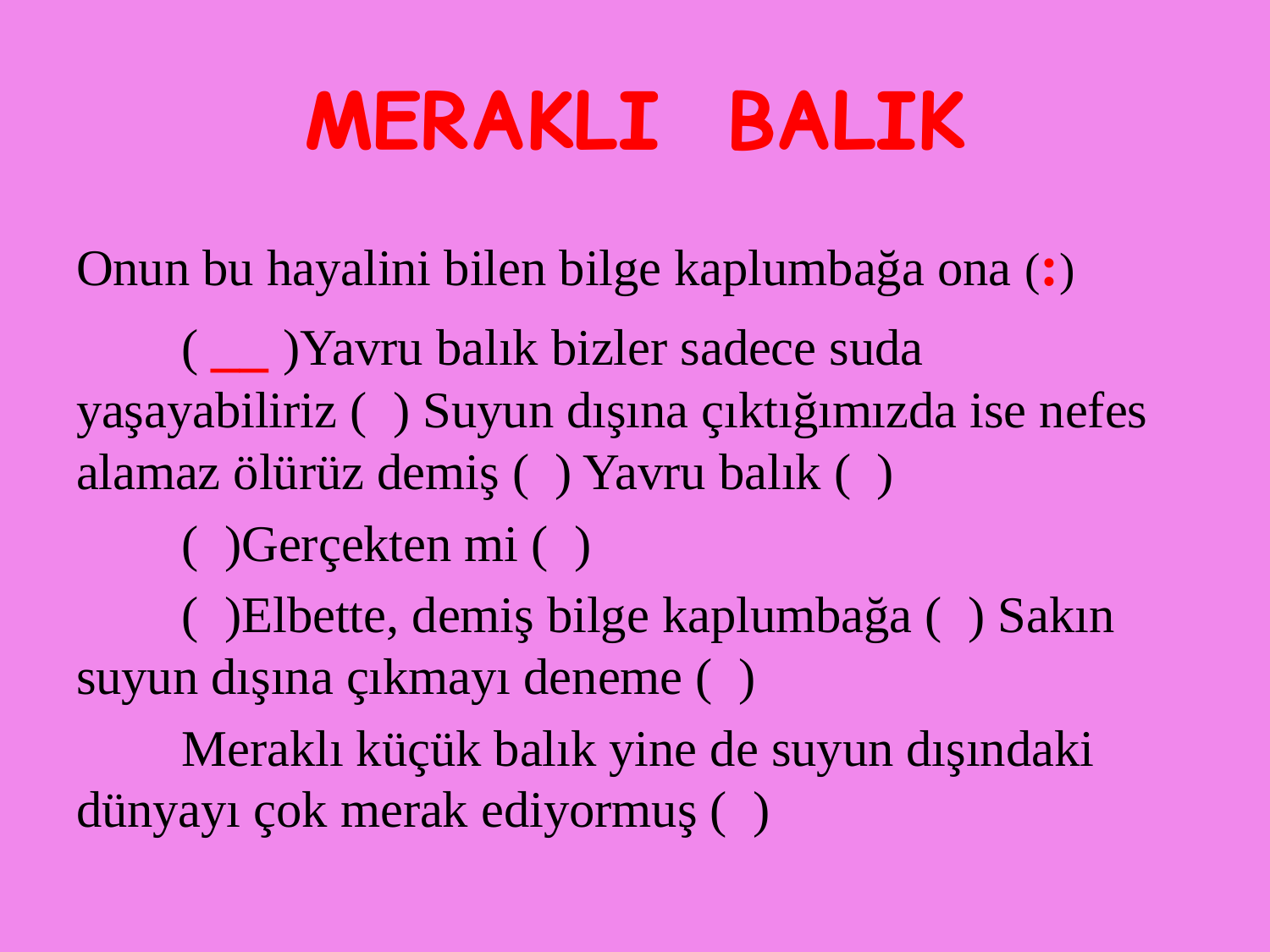

# MERAKLI  BALIK
Onun bu hayalini bilen bilge kaplumbağa ona (:)
	( __ )Yavru balık bizler sadece suda yaşayabiliriz (  ) Suyun dışına çıktığımızda ise nefes alamaz ölürüz demiş (  ) Yavru balık (  )
	(  )Gerçekten mi (  )
	(  )Elbette, demiş bilge kaplumbağa (  ) Sakın suyun dışına çıkmayı deneme (  )
	Meraklı küçük balık yine de suyun dışındaki dünyayı çok merak ediyormuş (  )